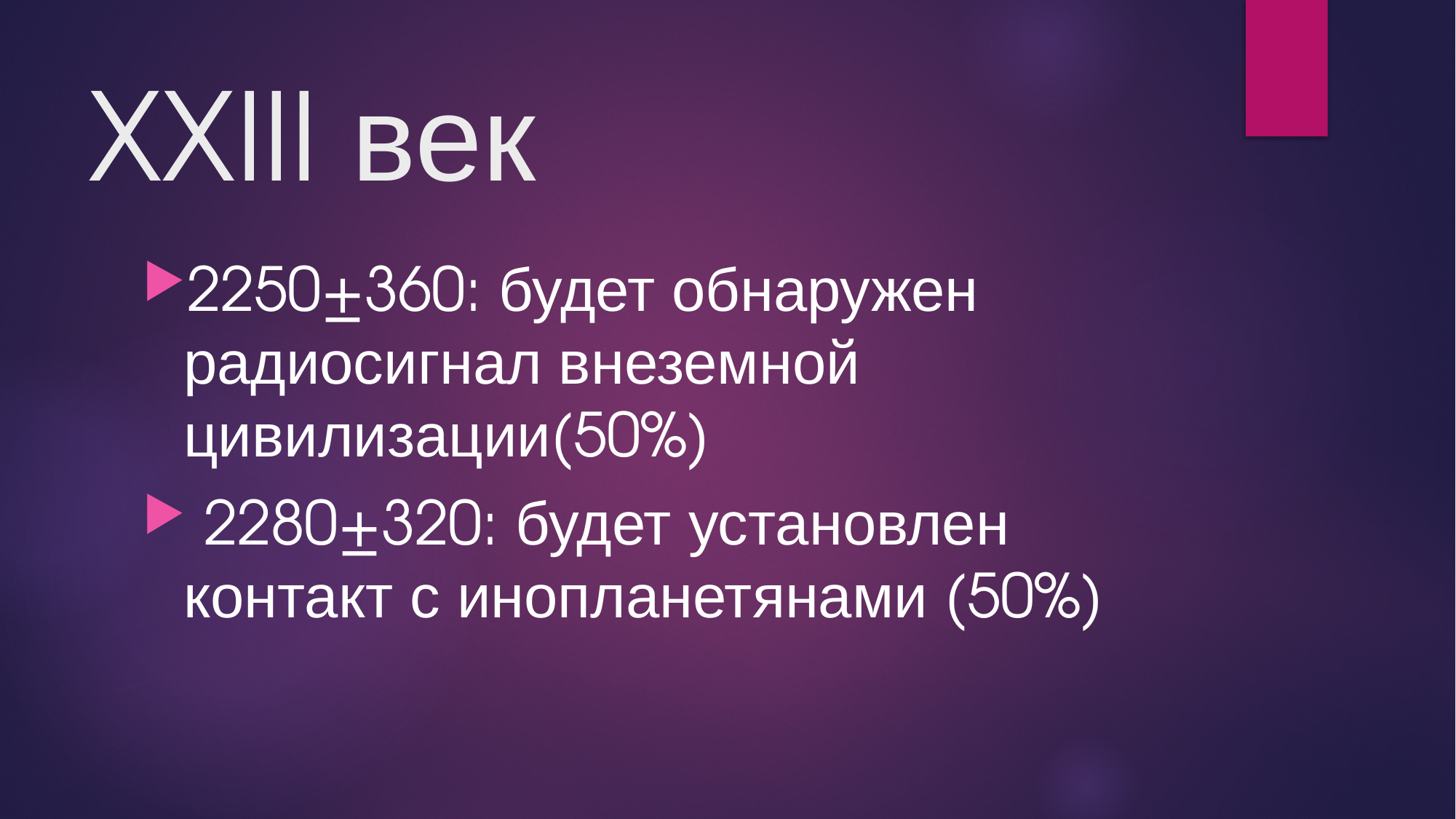

# XXIII век
2250±360: будет обнаружен радиосигнал внеземной цивилизации(50%)
 2280±320: будет установлен контакт с инопланетянами (50%)